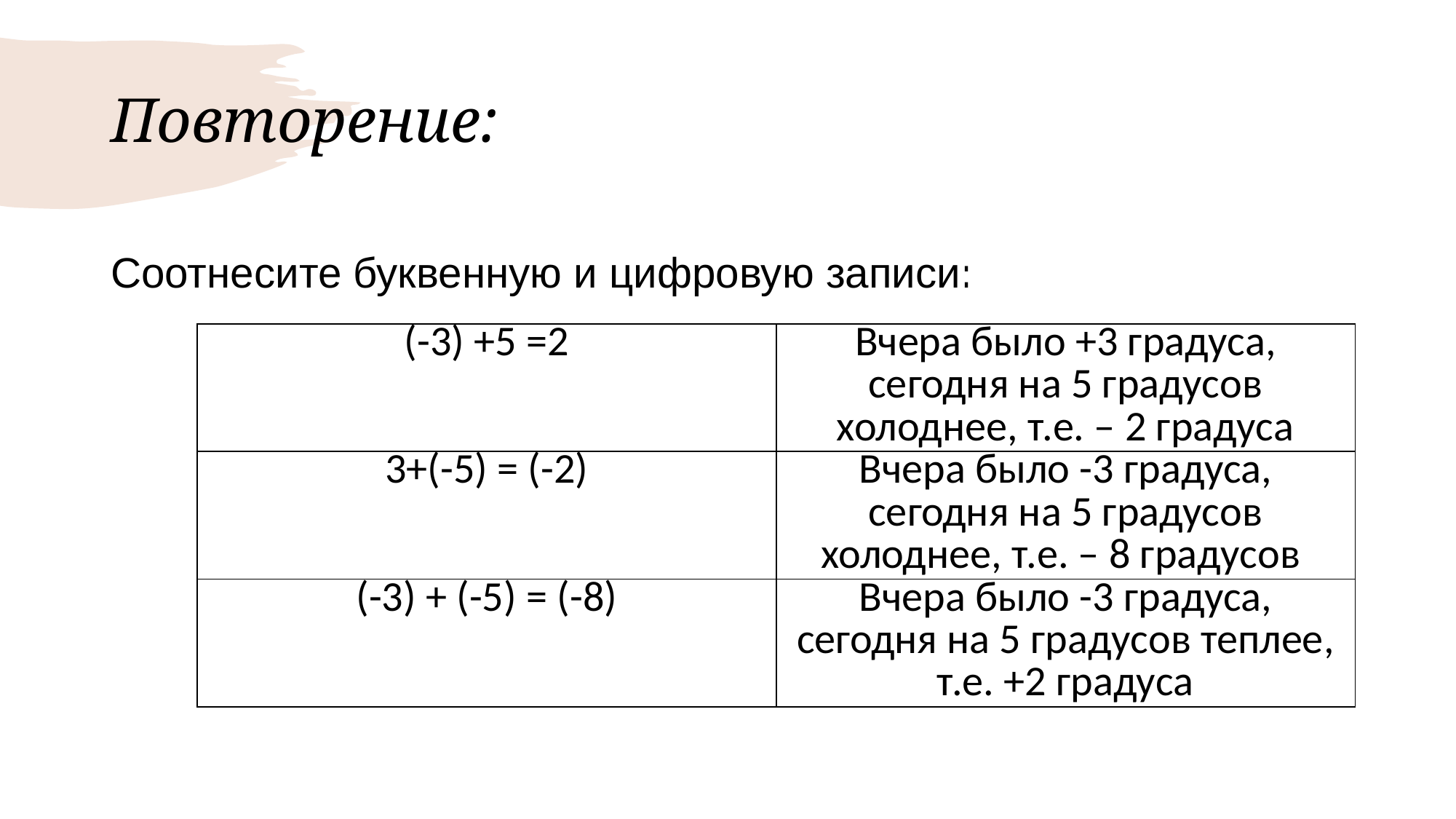

# Повторение:
Соотнесите буквенную и цифровую записи:

| (-3) +5 =2 | Вчера было +3 градуса, сегодня на 5 градусов холоднее, т.е. – 2 градуса |
| --- | --- |
| 3+(-5) = (-2) | Вчера было -3 градуса, сегодня на 5 градусов холоднее, т.е. – 8 градусов |
| (-3) + (-5) = (-8) | Вчера было -3 градуса, сегодня на 5 градусов теплее, т.е. +2 градуса |